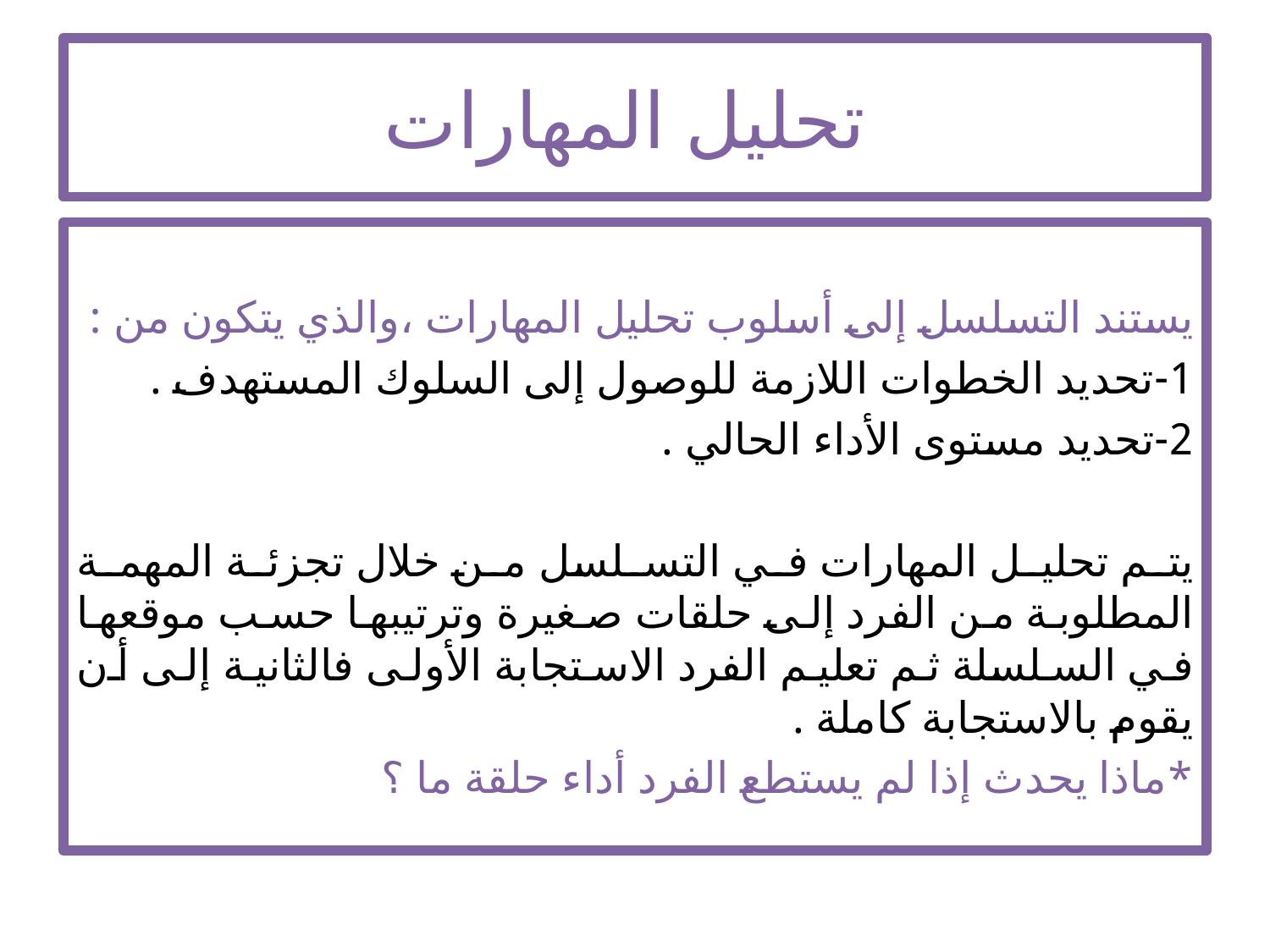

# تحليل المهارات

يستند التسلسل إلى أسلوب تحليل المهارات ،والذي يتكون من :
1-تحديد الخطوات اللازمة للوصول إلى السلوك المستهدف .
2-تحديد مستوى الأداء الحالي .

يتم تحليل المهارات في التسلسل من خلال تجزئة المهمة المطلوبة من الفرد إلى حلقات صغيرة وترتيبها حسب موقعها في السلسلة ثم تعليم الفرد الاستجابة الأولى فالثانية إلى أن يقوم بالاستجابة كاملة .
*ماذا يحدث إذا لم يستطع الفرد أداء حلقة ما ؟